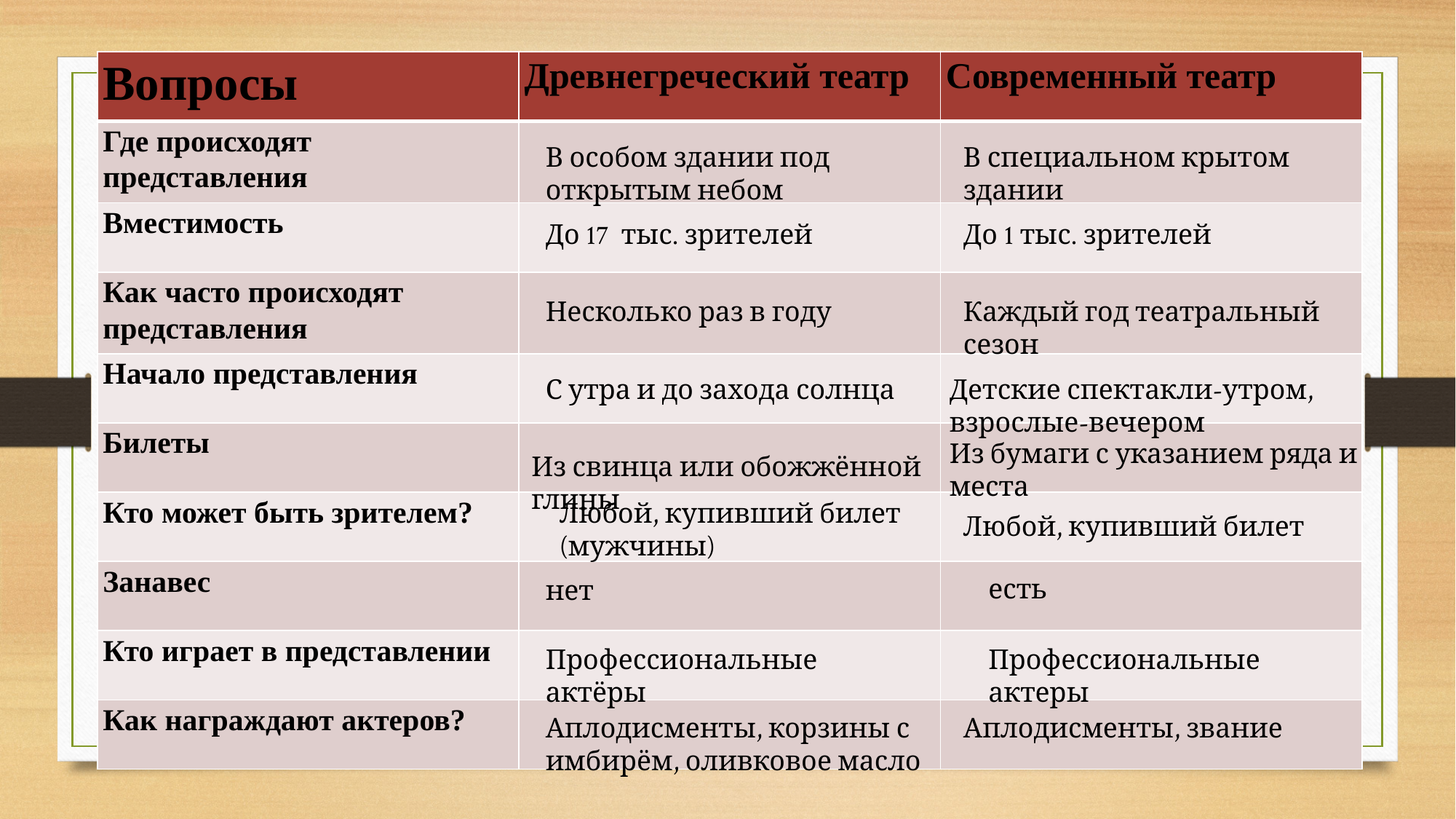

| Вопросы | Древнегреческий театр | Современный театр |
| --- | --- | --- |
| Где происходят представления |  |  |
| Вместимость |  |  |
| Как часто происходят представления |  |  |
| Начало представления |  |  |
| Билеты |  |  |
| Кто может быть зрителем? |  |  |
| Занавес |  |  |
| Кто играет в представлении |  |  |
| Как награждают актеров? |  |  |
В особом здании под открытым небом
В специальном крытом здании
До 17  тыс. зрителей
До 1 тыс. зрителей
Несколько раз в году

Каждый год театральный сезон
С утра и до захода солнца
Детские спектакли-утром, взрослые-вечером
Из бумаги с указанием ряда и места
Из свинца или обожжённой глины
Любой, купивший билет (мужчины)
Любой, купивший билет
есть
нет
Профессиональные актёры
Профессиональные актеры
Аплодисменты, корзины с имбирём, оливковое масло
Аплодисменты, звание